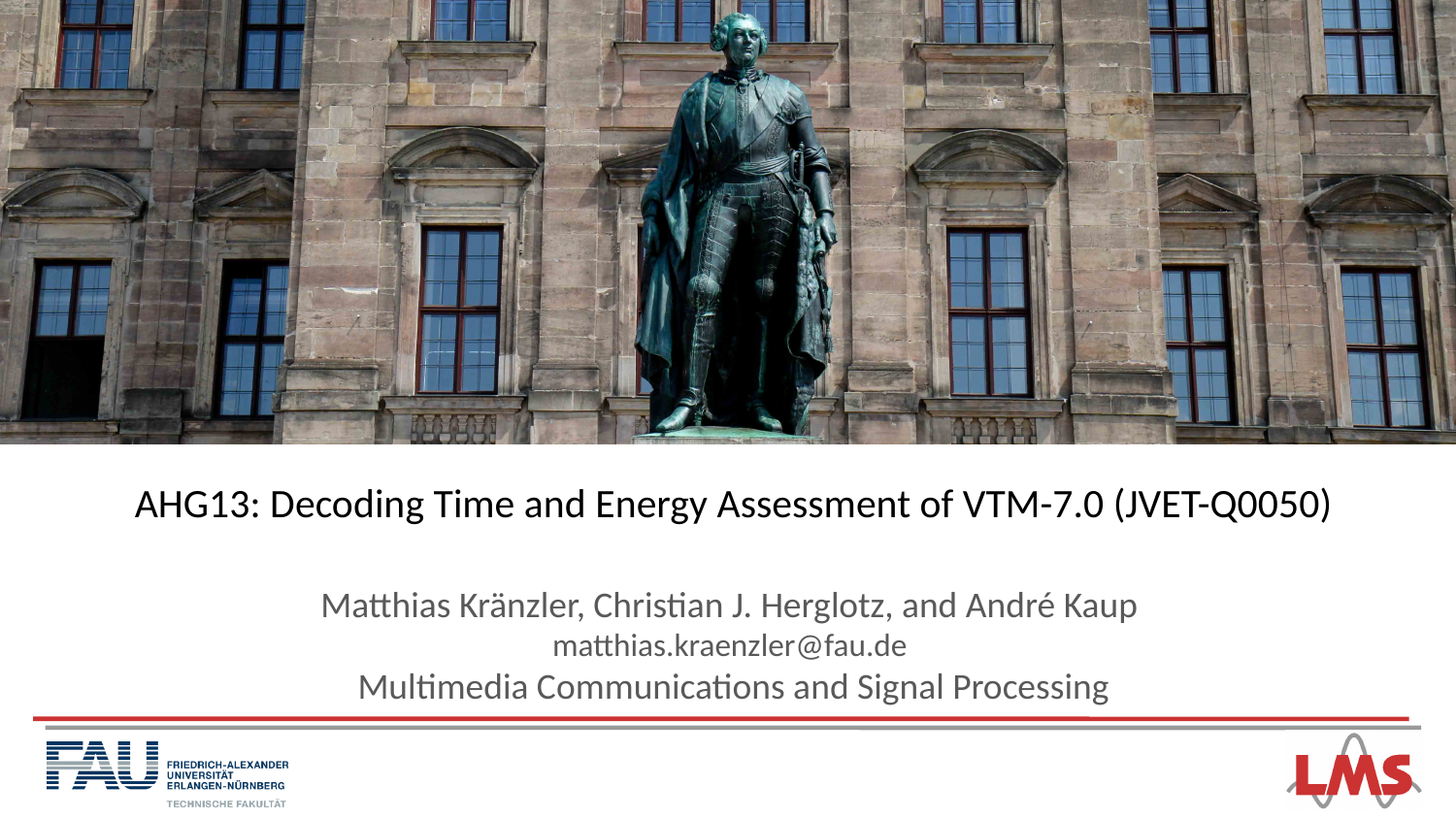

AHG13: Decoding Time and Energy Assessment of VTM-7.0 (JVET-Q0050)